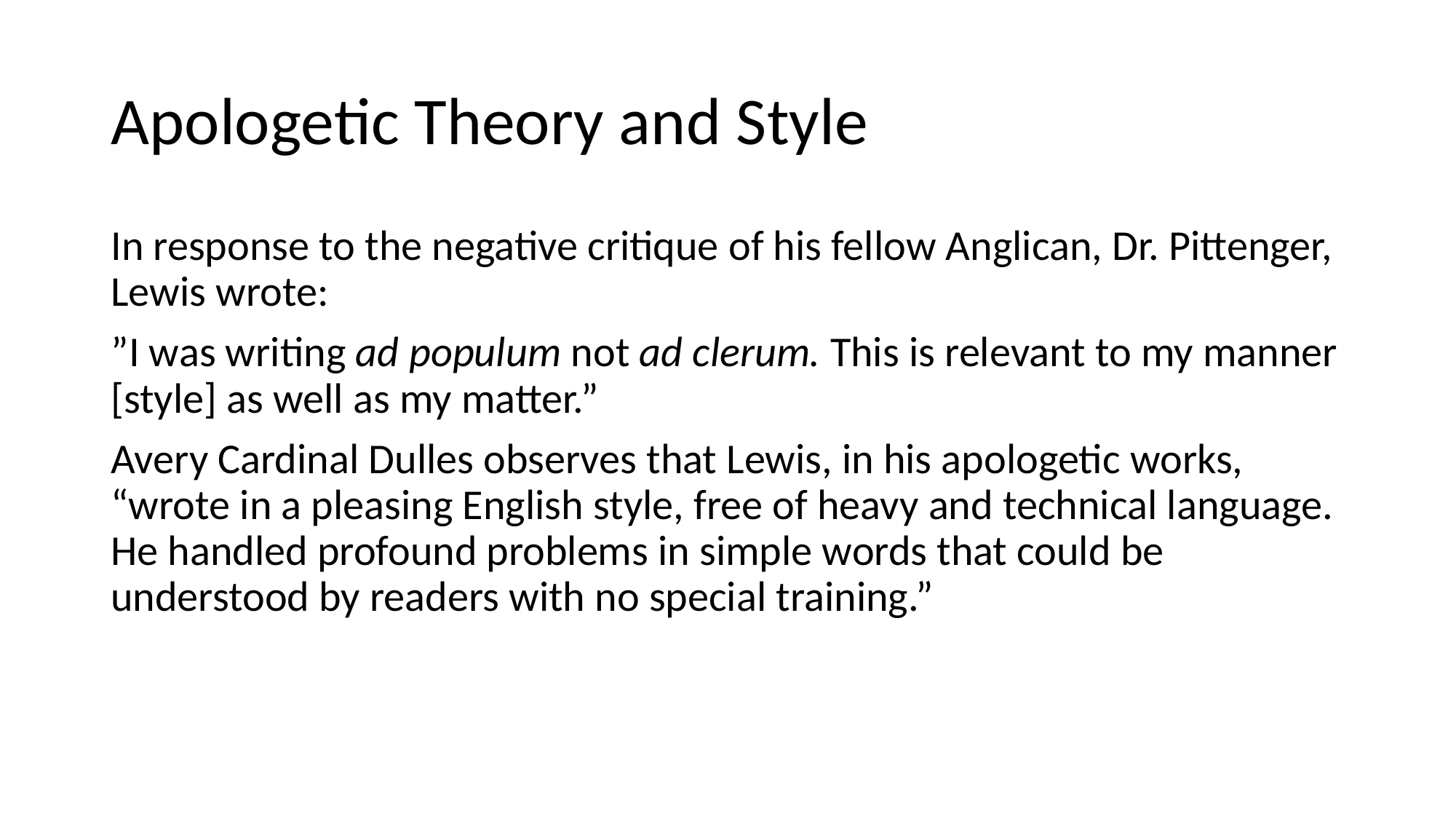

# Apologetic Theory and Style
In response to the negative critique of his fellow Anglican, Dr. Pittenger, Lewis wrote:
”I was writing ad populum not ad clerum. This is relevant to my manner [style] as well as my matter.”
Avery Cardinal Dulles observes that Lewis, in his apologetic works, “wrote in a pleasing English style, free of heavy and technical language. He handled profound problems in simple words that could be understood by readers with no special training.”